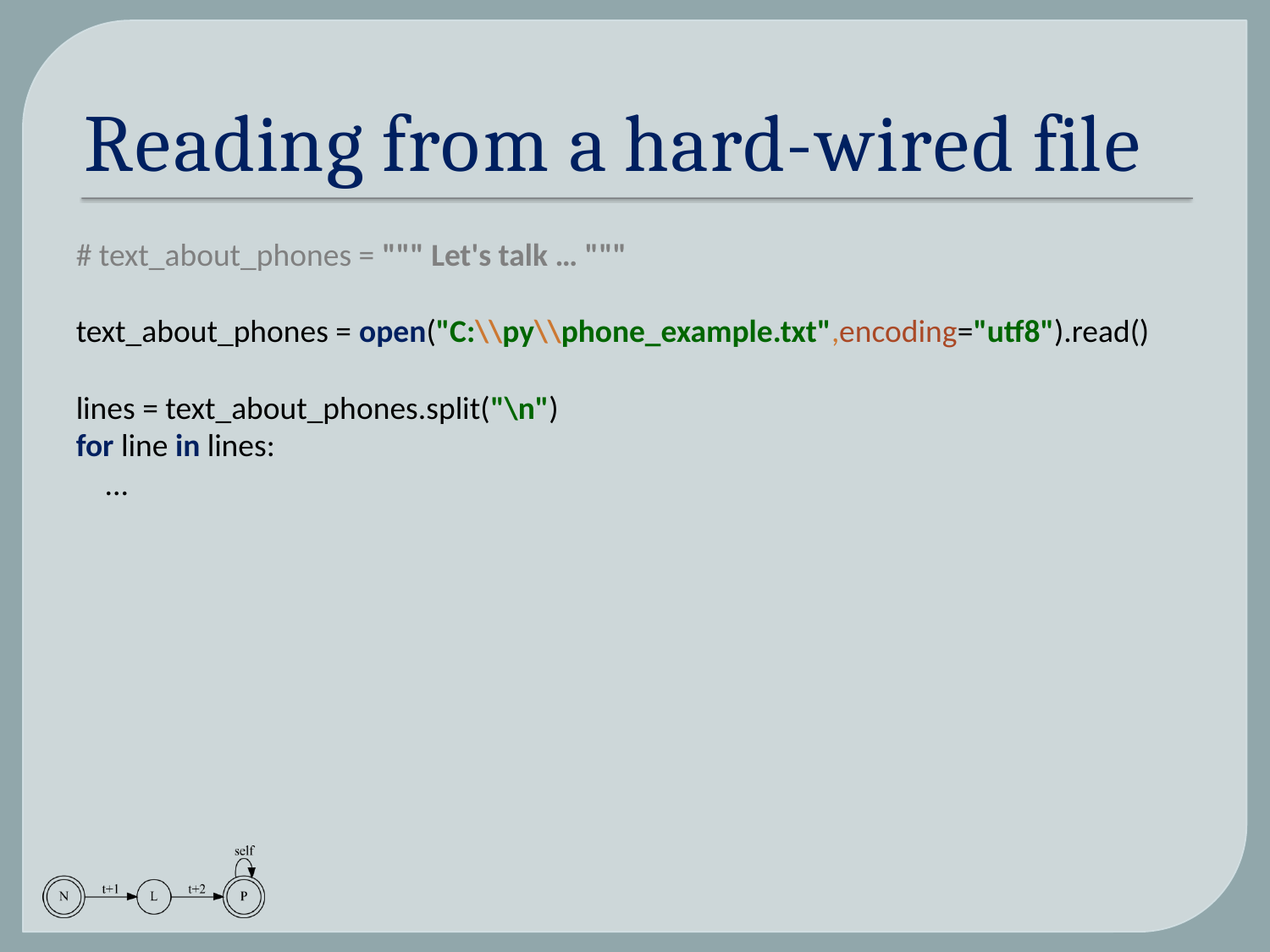

# Reading from a hard-wired file
# text_about_phones = """ Let's talk … """

text_about_phones = open("C:\\py\\phone_example.txt",encoding="utf8").read()
lines = text_about_phones.split("\n")
for line in lines:
    ...